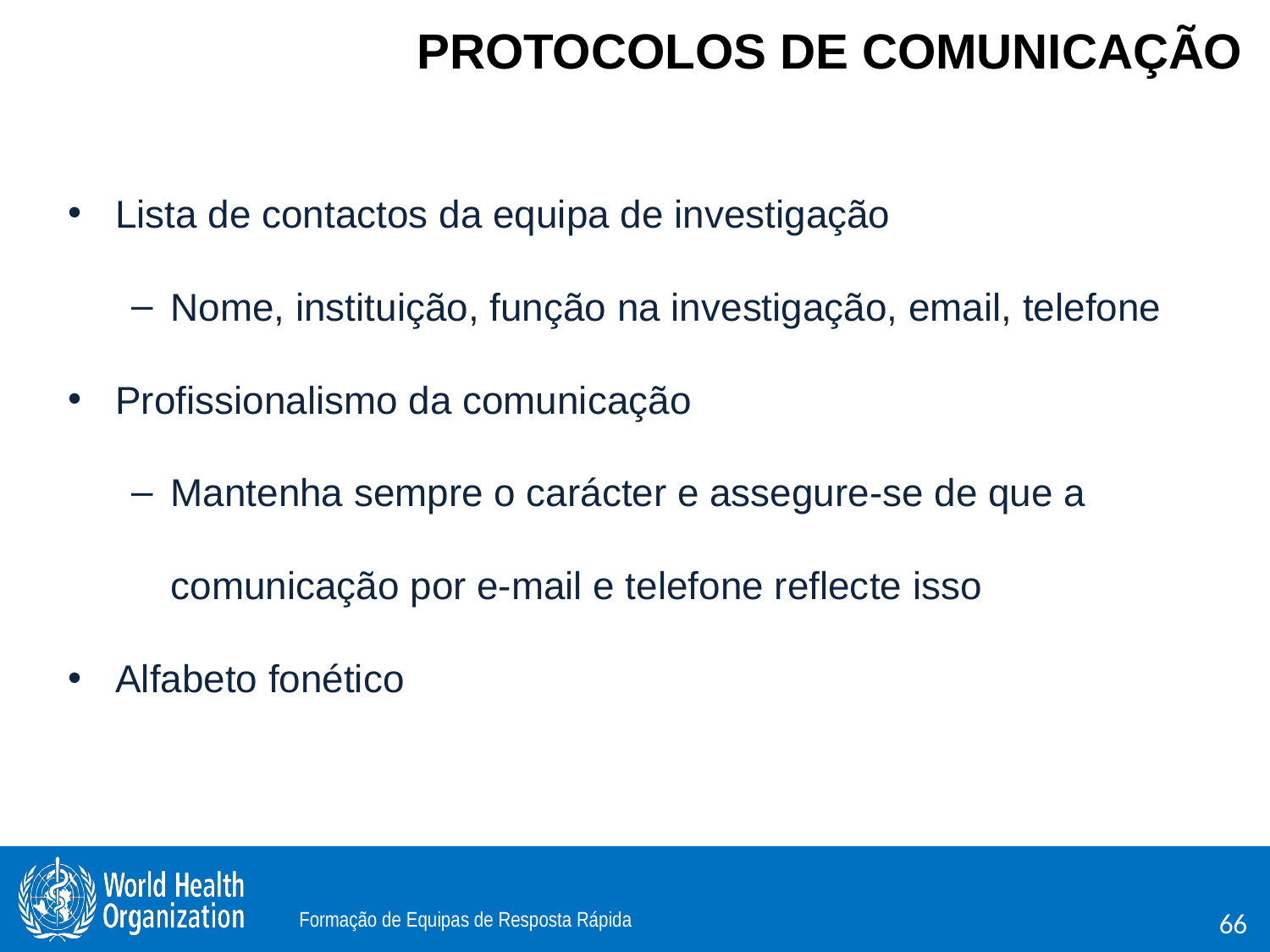

PROTOCOLOS DE COMUNICAÇÃO
Lista de contactos da equipa de investigação
Nome, instituição, função na investigação, email, telefone
Profissionalismo da comunicação
Mantenha sempre o carácter e assegure-se de que a comunicação por e-mail e telefone reflecte isso
Alfabeto fonético